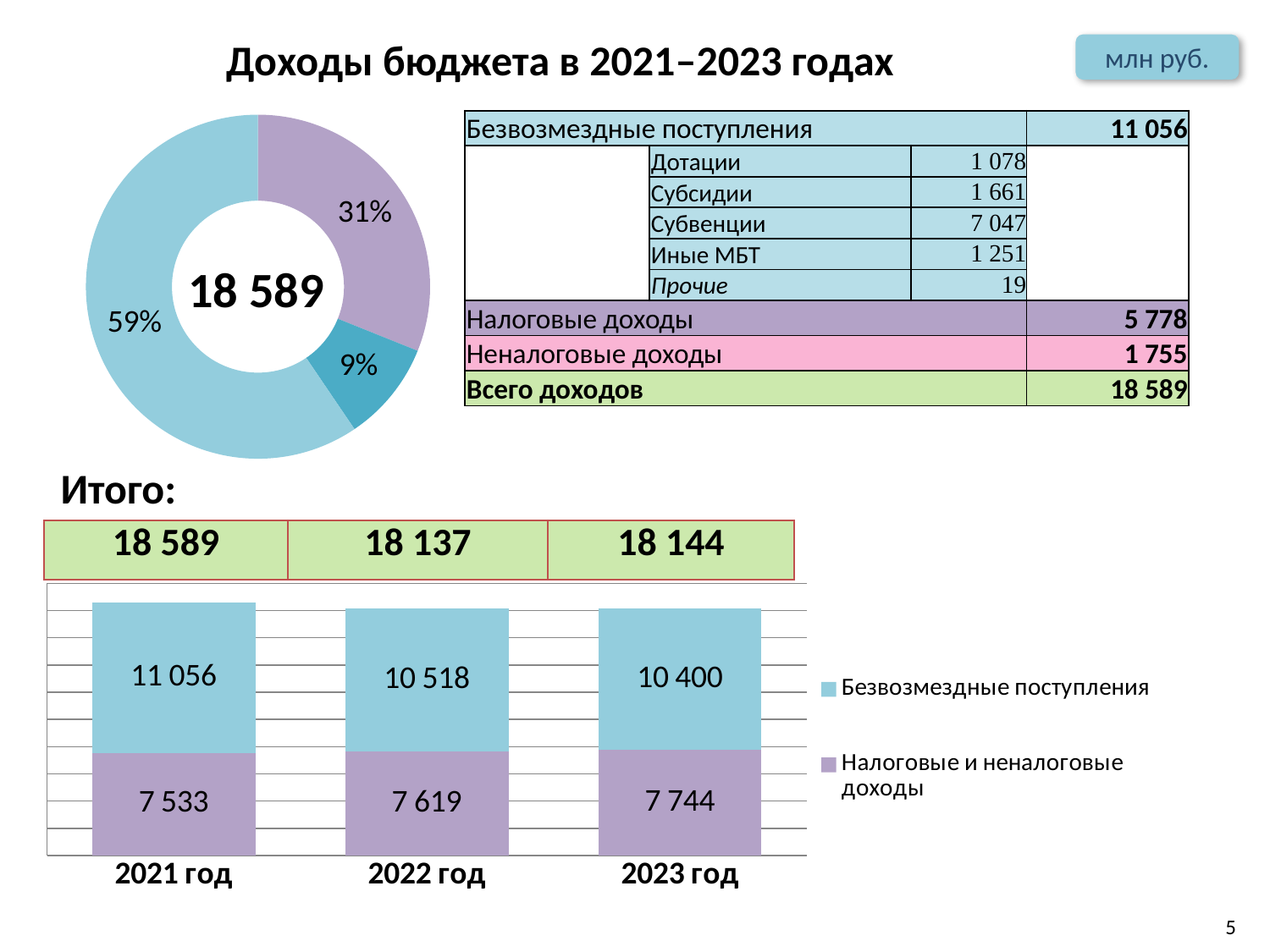

# Доходы бюджета в 2021–2023 годах
млн руб.

### Chart

| Category | Столбец1 |
|---|---|
| НАЛОГОВЫЕ ДОХОДЫ | 5778.0 |
| НЕНАЛОГОВЫЕ ДОХОДЫ | 1755.0 |
| БЕЗВОЗМЕЗДНЫЕ ПОСТУПЛЕНИЯ | 11056.0 |
| Безвозмездные поступления |  |  | 11 056 |
| --- | --- | --- | --- |
|  | Дотации | 1 078 |  |
|  | Субсидии | 1 661 |  |
|  | Субвенции | 7 047 |  |
|  | Иные МБТ | 1 251 |  |
|  | Прочие | 19 |  |
| Налоговые доходы |  |  | 5 778 |
| Неналоговые доходы |  |  | 1 755 |
| Всего доходов |  |  | 18 589 |
18 589
Итого:
| 18 589 | 18 137 | 18 144 |
| --- | --- | --- |

### Chart

| Category | Налоговые и неналоговые доходы | Безвозмездные поступления |
|---|---|---|
| 2021 год | 7533.0 | 11056.0 |
| 2022 год | 7619.0 | 10518.0 |
| 2023 год | 7744.0 | 10400.0 |
5